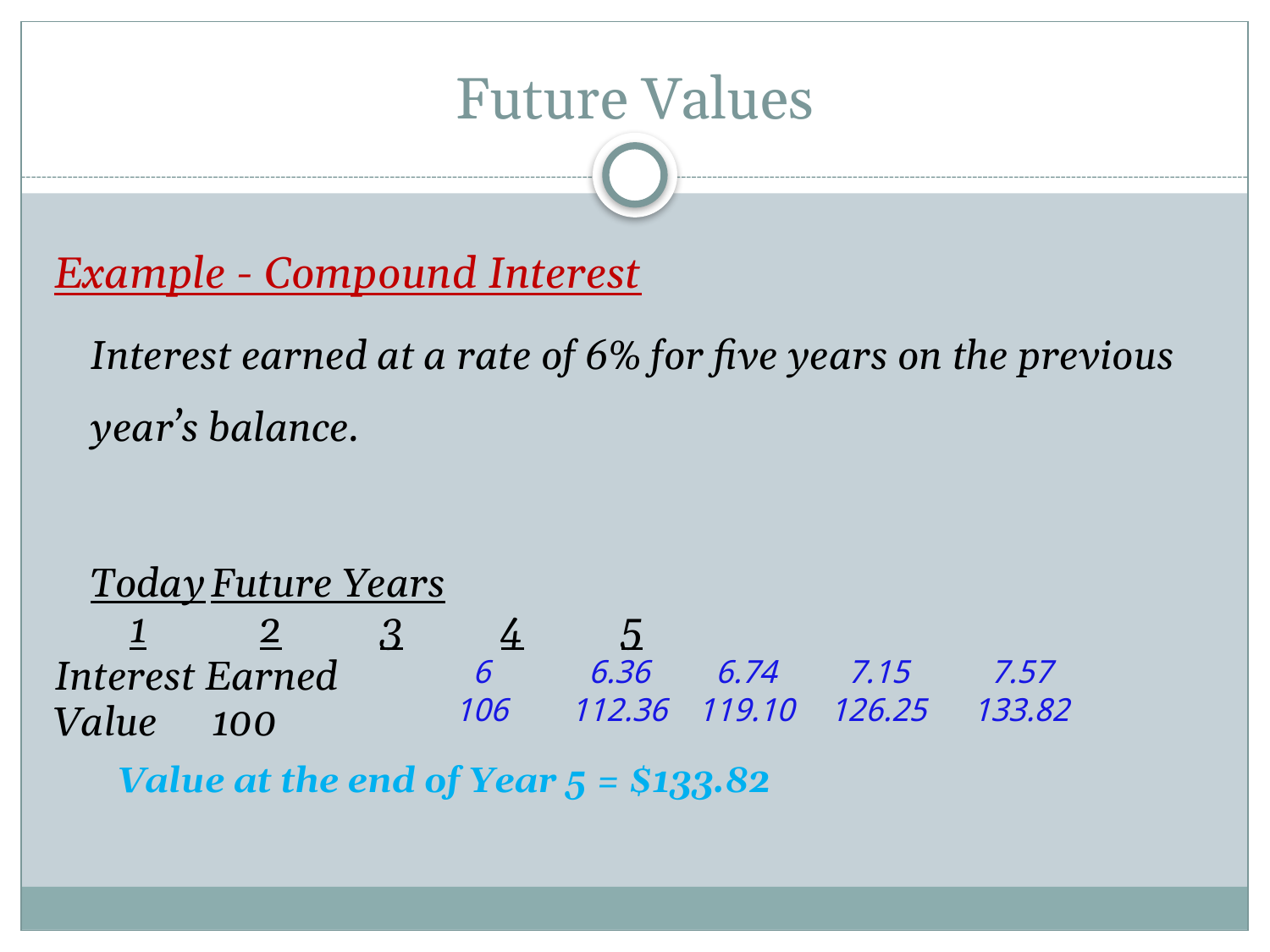

# Future Values
Example - Compound Interest
	Interest earned at a rate of 6% for five years on the previous year’s balance.

			Today		Future Years
				    1	     2	     3	     4 	     5
Interest Earned
Value		100

6
106
6.36
112.36
6.74
119.10
7.15
126.25
7.57
133.82
Value at the end of Year 5 = $133.82